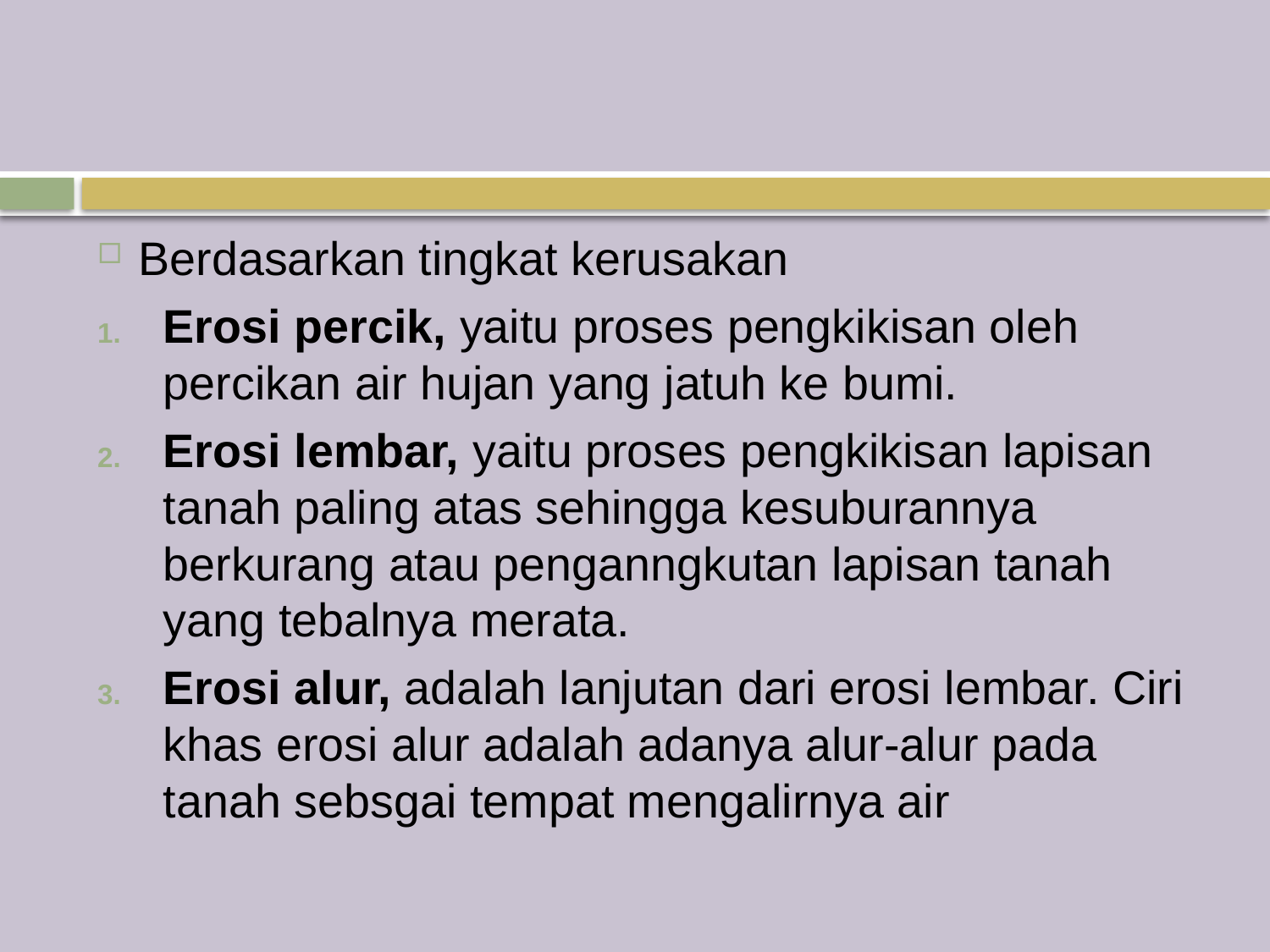

Berdasarkan tingkat kerusakan
Erosi percik, yaitu proses pengkikisan oleh percikan air hujan yang jatuh ke bumi.
Erosi lembar, yaitu proses pengkikisan lapisan tanah paling atas sehingga kesuburannya berkurang atau penganngkutan lapisan tanah yang tebalnya merata.
Erosi alur, adalah lanjutan dari erosi lembar. Ciri khas erosi alur adalah adanya alur-alur pada tanah sebsgai tempat mengalirnya air